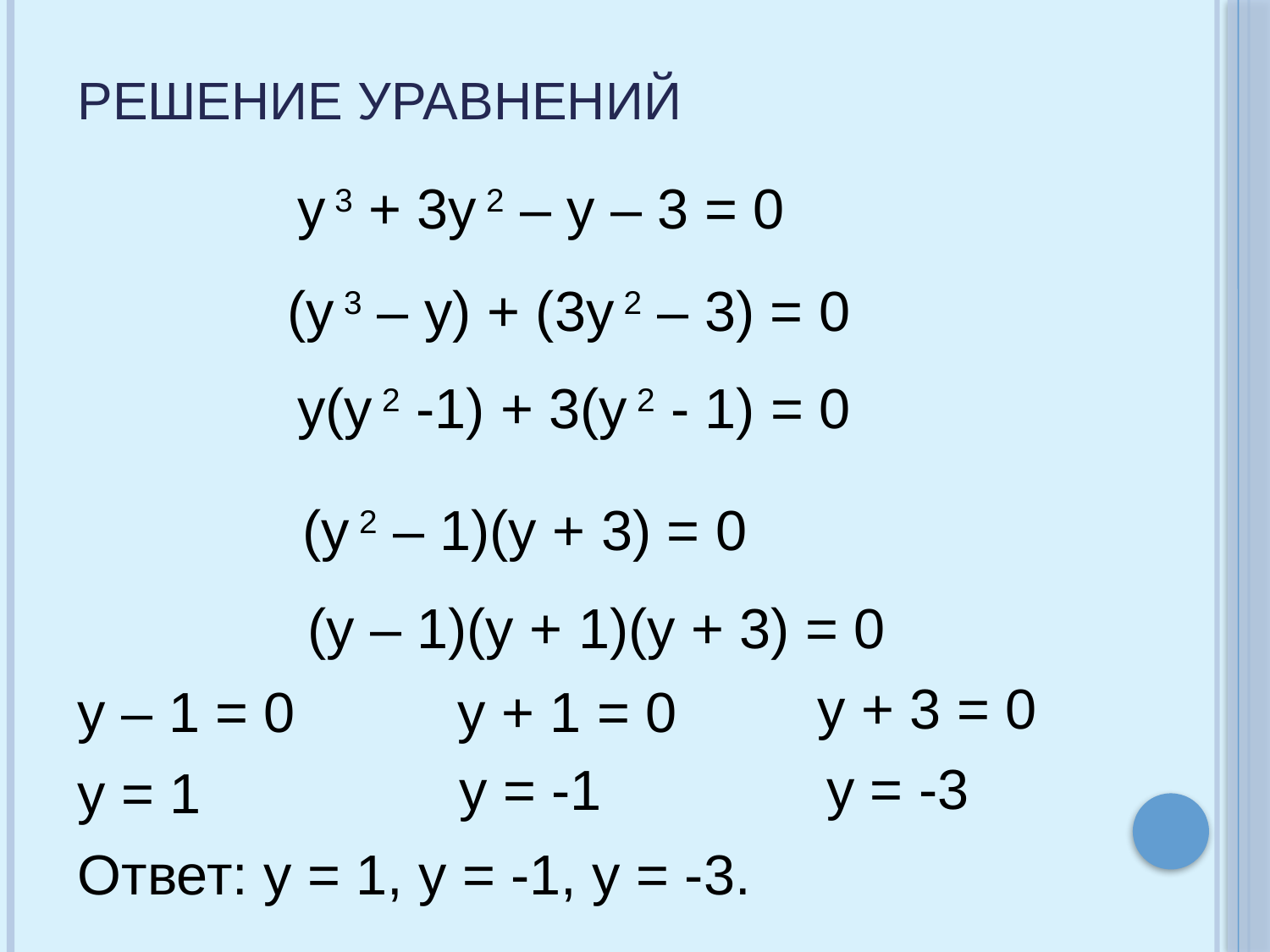

# Решение уравнений
у 3 + 3у 2 – у – 3 = 0
(у 3 – у) + (3у 2 – 3) = 0
у(у 2 -1) + 3(у 2 - 1) = 0
(у 2 – 1)(у + 3) = 0
(у – 1)(у + 1)(у + 3) = 0
у + 3 = 0
у + 1 = 0
у – 1 = 0
у = -3
у = -1
у = 1
Ответ: у = 1, у = -1, у = -3.